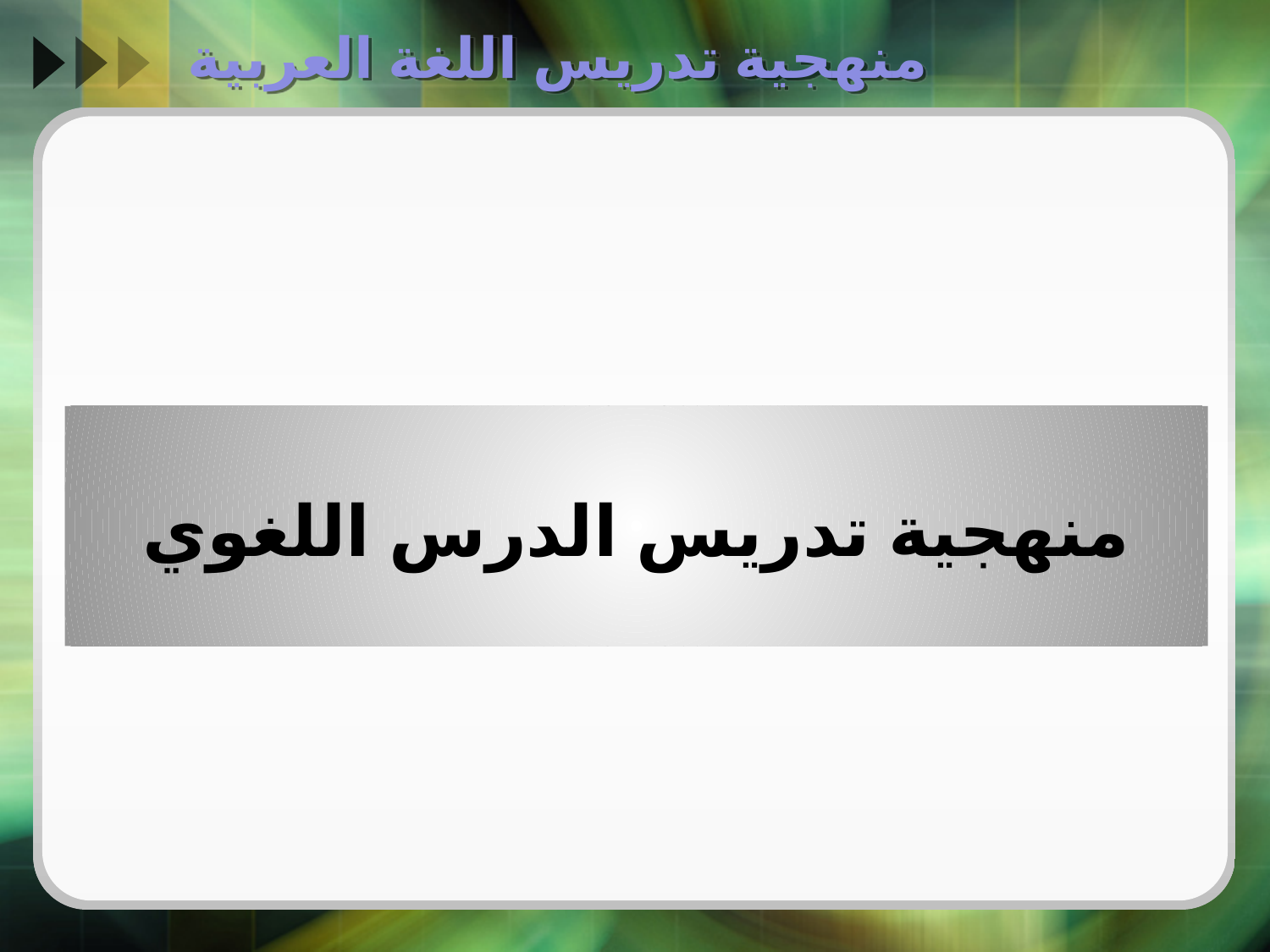

# منهجية تدريس اللغة العربية

منهجية تدريس الدرس اللغوي